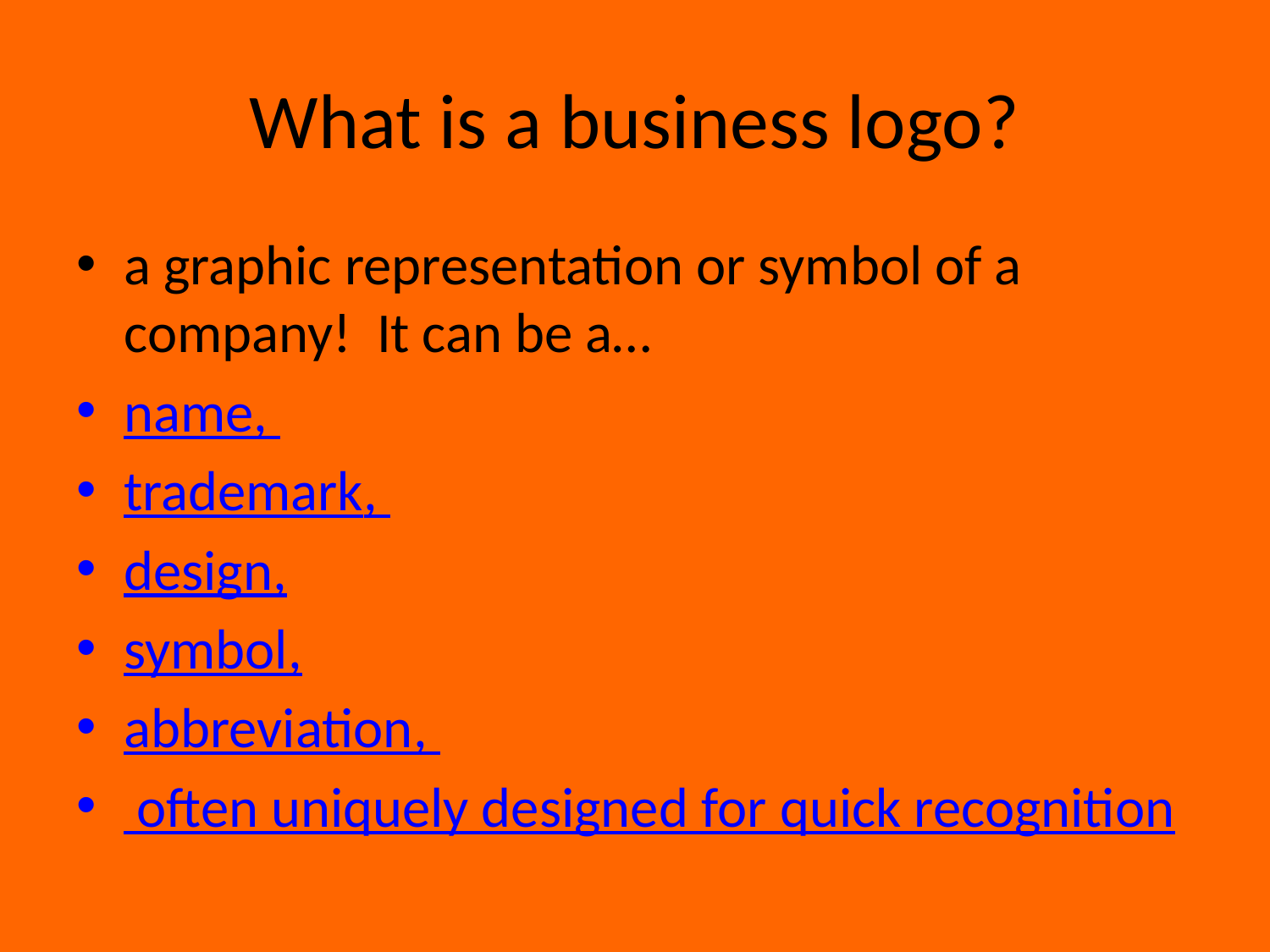

# What is a business logo?
a graphic representation or symbol of a company!  It can be a…
name,
trademark,
design,
symbol,
abbreviation,
 often uniquely designed for quick recognition